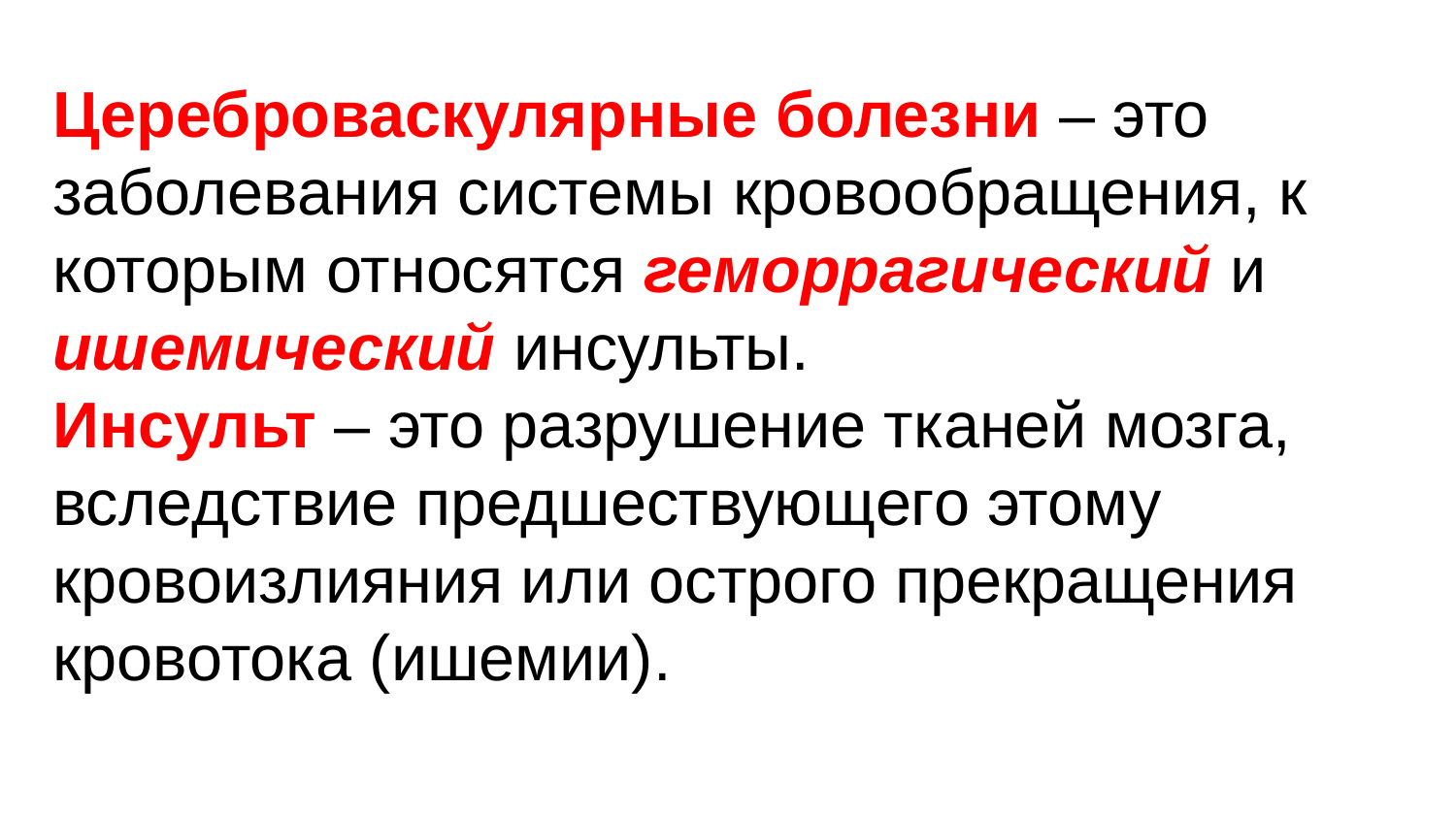

Цереброваскулярные болезни – это заболевания системы кровообращения, к которым относятся геморрагический и ишемический инсульты.
Инсульт – это разрушение тканей мозга, вследствие предшествующего этому кровоизлияния или острого прекращения кровотока (ишемии).